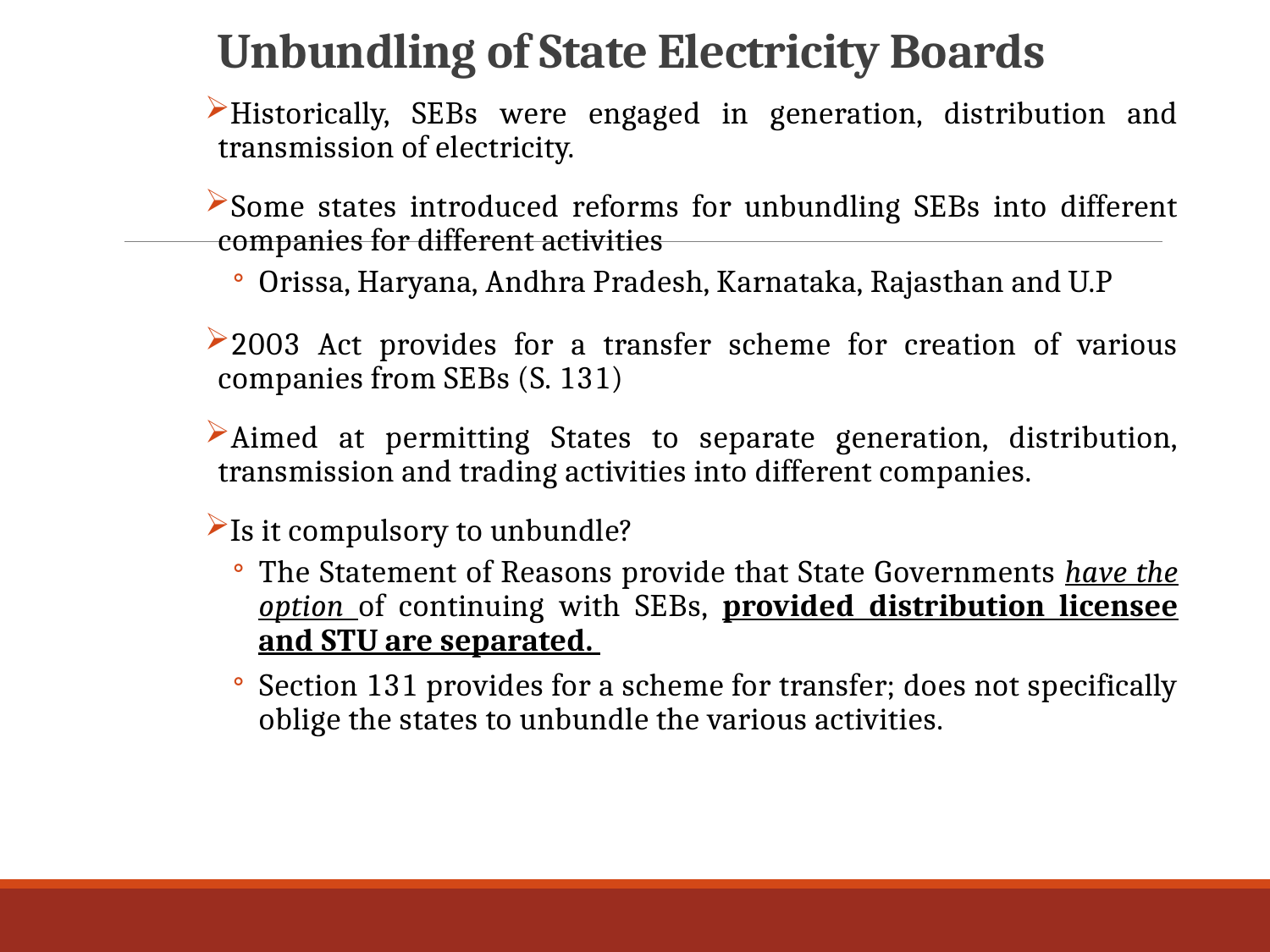

# Unbundling of State Electricity Boards
Historically, SEBs were engaged in generation, distribution and transmission of electricity.
Some states introduced reforms for unbundling SEBs into different companies for different activities
Orissa, Haryana, Andhra Pradesh, Karnataka, Rajasthan and U.P
2003 Act provides for a transfer scheme for creation of various companies from SEBs (S. 131)
Aimed at permitting States to separate generation, distribution, transmission and trading activities into different companies.
Is it compulsory to unbundle?
The Statement of Reasons provide that State Governments have the option of continuing with SEBs, provided distribution licensee and STU are separated.
Section 131 provides for a scheme for transfer; does not specifically oblige the states to unbundle the various activities.